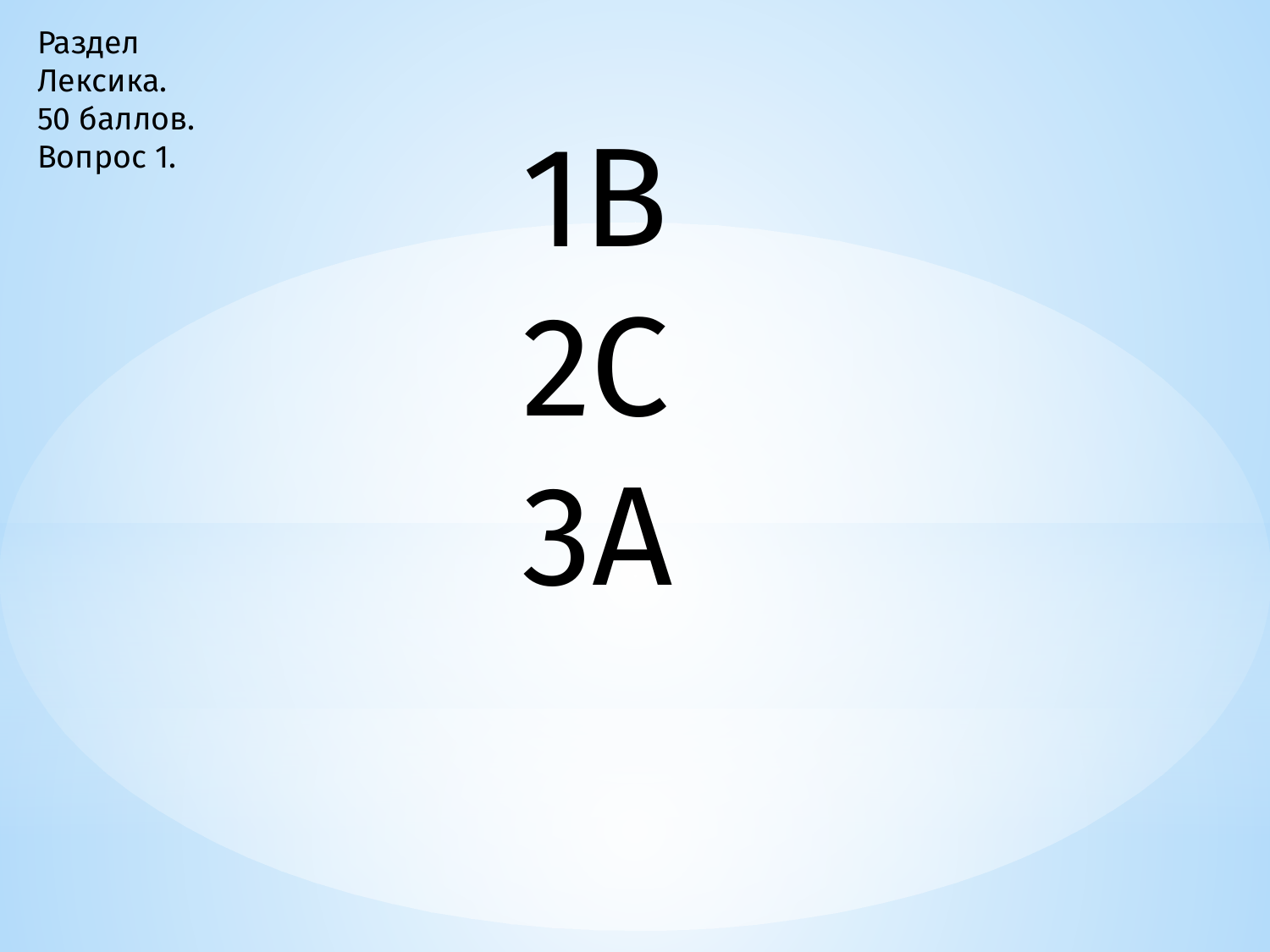

Раздел
Лексика.
50 баллов.
Вопрос 1.
1B
2C
3A